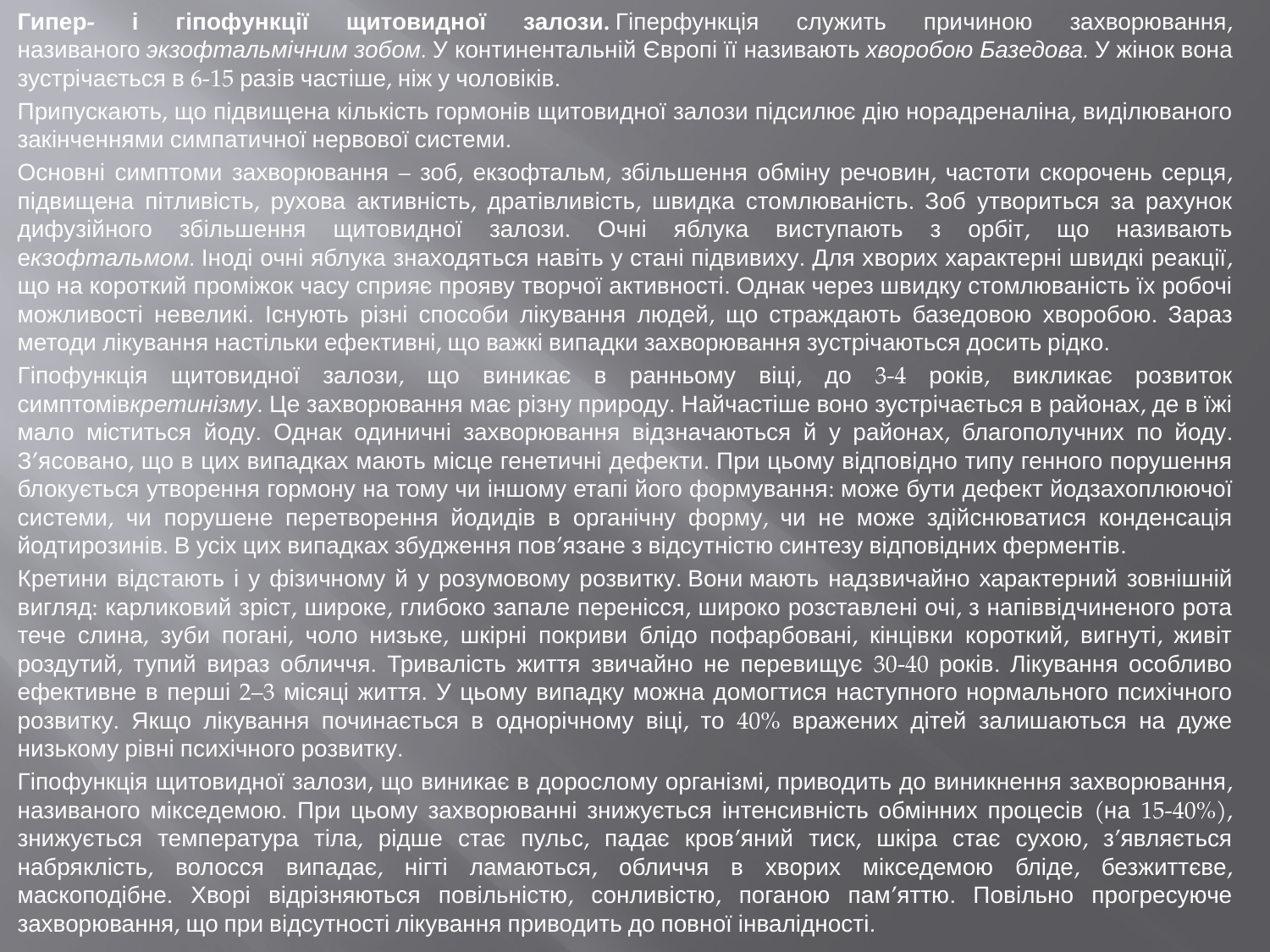

Гипер- і гіпофункції щитовидної залози. Гіперфункція служить причиною захворювання, називаного экзофтальмічним зобом. У континентальній Європі її називають хворобою Базедова. У жінок вона зустрічається в 6-15 разів частіше, ніж у чоловіків.
Припускають, що підвищена кількість гормонів щитовидної залози підсилює дію норадреналіна, виділюваного закінченнями симпатичної нервової системи.
Основні симптоми захворювання – зоб, екзофтальм, збільшення обміну речовин, частоти скорочень серця, підвищена пітливість, рухова активність, дратівливість, швидка стомлюваність. Зоб утвориться за рахунок дифузійного збільшення щитовидної залози. Очні яблука виступають з орбіт, що називають екзофтальмом. Іноді очні яблука знаходяться навіть у стані підвивиху. Для хворих характерні швидкі реакції, що на короткий проміжок часу сприяє прояву творчої активності. Однак через швидку стомлюваність їх робочі можливості невеликі. Існують різні способи лікування людей, що страждають базедовою хворобою. Зараз методи лікування настільки ефективні, що важкі випадки захворювання зустрічаються досить рідко.
Гіпофункція щитовидної залози, що виникає в ранньому віці, до 3-4 років, викликає розвиток симптомівкретинізму. Це захворювання має різну природу. Найчастіше воно зустрічається в районах, де в їжі мало міститься йоду. Однак одиничні захворювання відзначаються й у районах, благополучних по йоду. З’ясовано, що в цих випадках мають місце генетичні дефекти. При цьому відповідно типу генного порушення блокується утворення гормону на тому чи іншому етапі його формування: може бути дефект йодзахоплюючої системи, чи порушене перетворення йодидів в органічну форму, чи не може здійснюватися конденсація йодтирозинів. В усіх цих випадках збудження пов’язане з відсутністю синтезу відповідних ферментів.
Кретини відстають і у фізичному й у розумовому розвитку. Вони мають надзвичайно характерний зовнішній вигляд: карликовий зріст, широке, глибоко запале перенісся, широко розставлені очі, з напіввідчиненого рота тече слина, зуби погані, чоло низьке, шкірні покриви блідо пофарбовані, кінцівки короткий, вигнуті, живіт роздутий, тупий вираз обличчя. Тривалість життя звичайно не перевищує 30-40 років. Лікування особливо ефективне в перші 2–3 місяці життя. У цьому випадку можна домогтися наступного нормального психічного розвитку. Якщо лікування починається в однорічному віці, то 40% вражених дітей залишаються на дуже низькому рівні психічного розвитку.
Гіпофункція щитовидної залози, що виникає в дорослому організмі, приводить до виникнення захворювання, називаного мікседемою. При цьому захворюванні знижується інтенсивність обмінних процесів (на 15-40%), знижується температура тіла, рідше стає пульс, падає кров’яний тиск, шкіра стає сухою, з’являється набряклість, волосся випадає, нігті ламаються, обличчя в хворих мікседемою бліде, безжиттєве, маскоподібне. Хворі відрізняються повільністю, сонливістю, поганою пам’яттю. Повільно прогресуюче захворювання, що при відсутності лікування приводить до повної інвалідності.